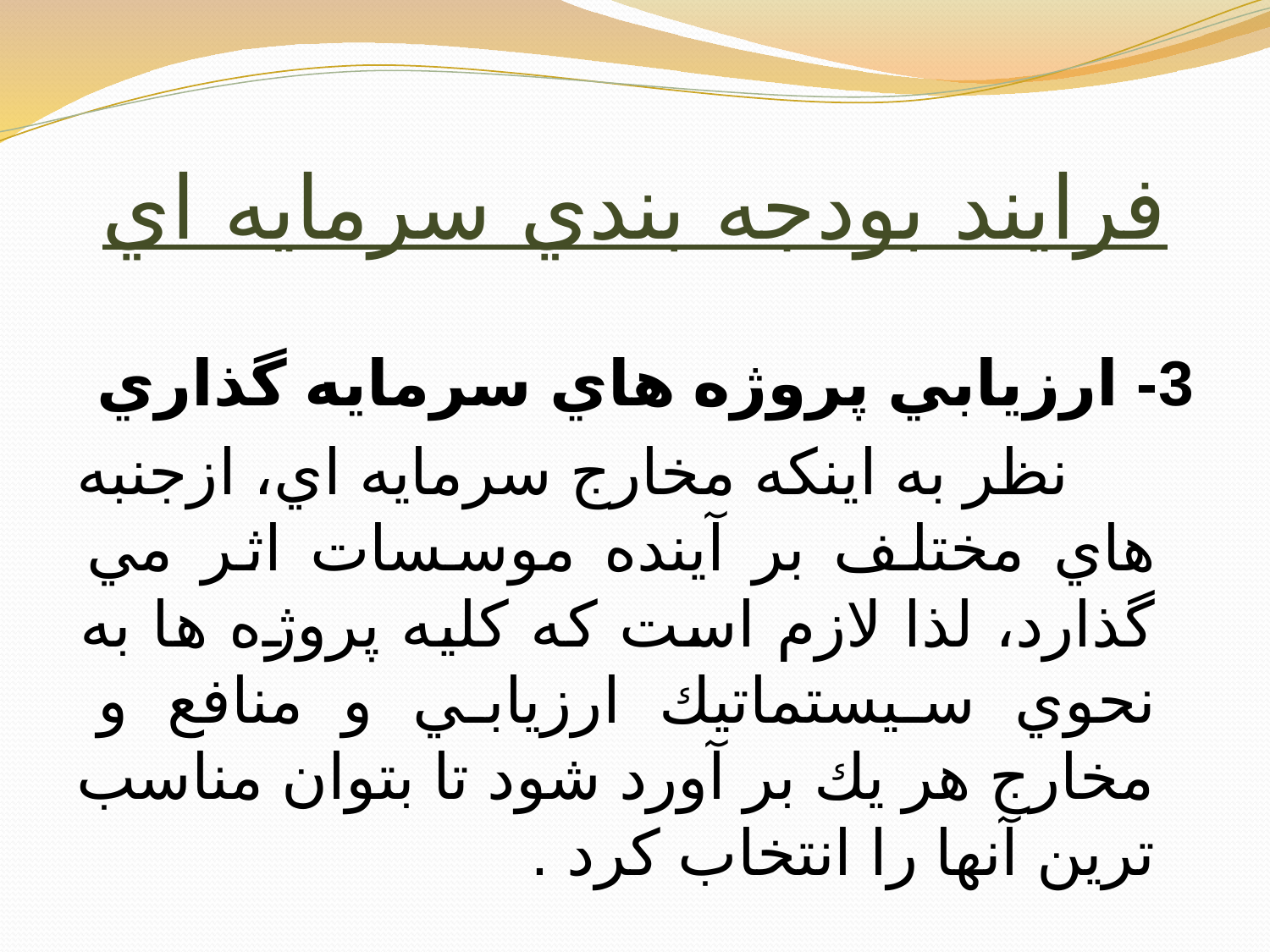

# فرايند بودجه بندي سرمايه اي

3- ارزيابي پروژه هاي سرمايه گذاري
       نظر به اينكه مخارج سرمايه اي، ازجنبه هاي مختلف بر آينده موسسات اثر مي گذارد، لذا لازم است كه كليه پروژه ها به نحوي سيستماتيك ارزيابي و منافع و مخارج هر يك بر آورد شود تا بتوان مناسب ترين آنها را انتخاب كرد .